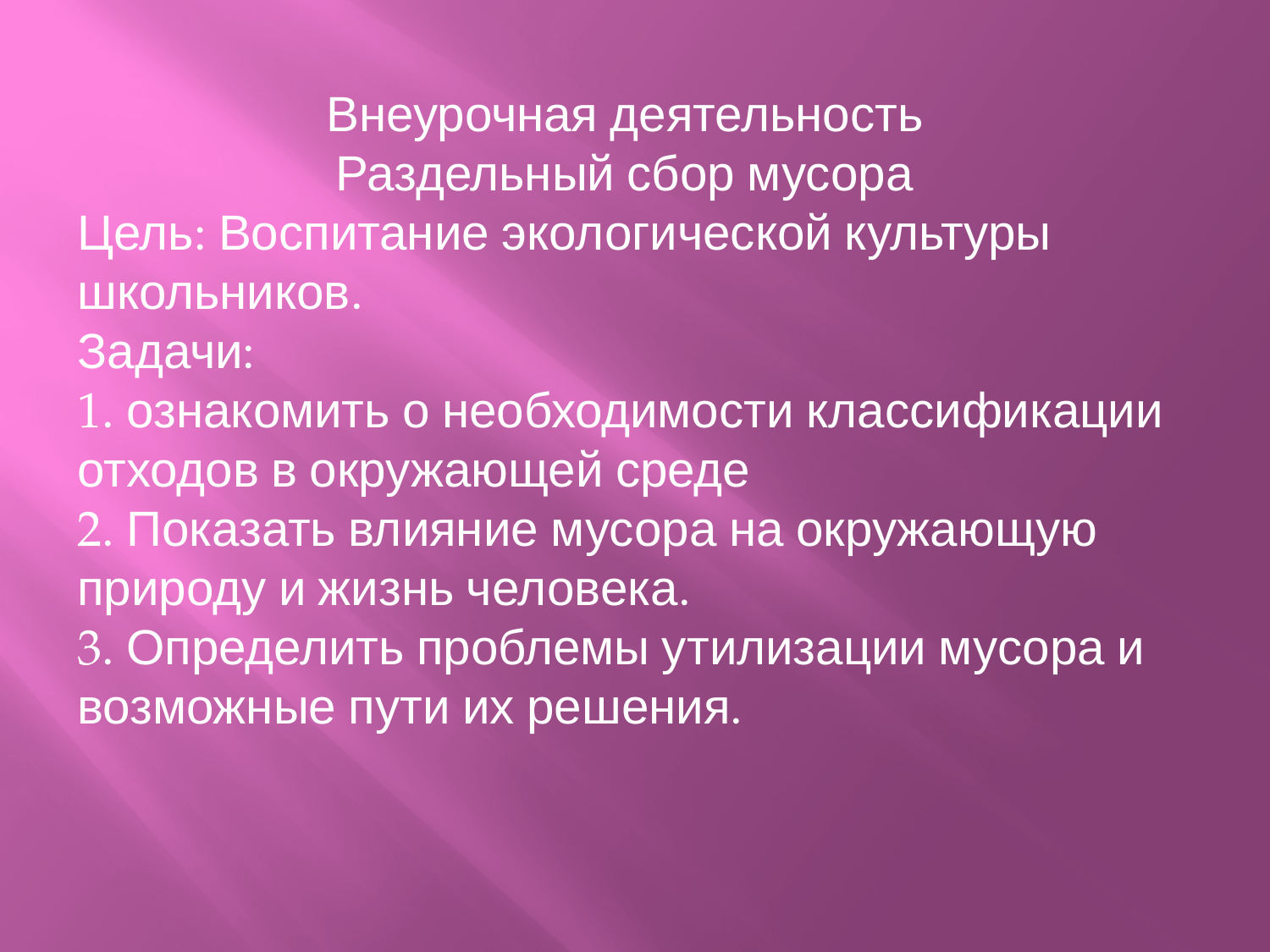

Внеурочная деятельность
Раздельный сбор мусора
Цель: Воспитание экологической культуры школьников.
Задачи:
1. ознакомить о необходимости классификации отходов в окружающей среде
2. Показать влияние мусора на окружающую природу и жизнь человека.
3. Определить проблемы утилизации мусора и возможные пути их решения.